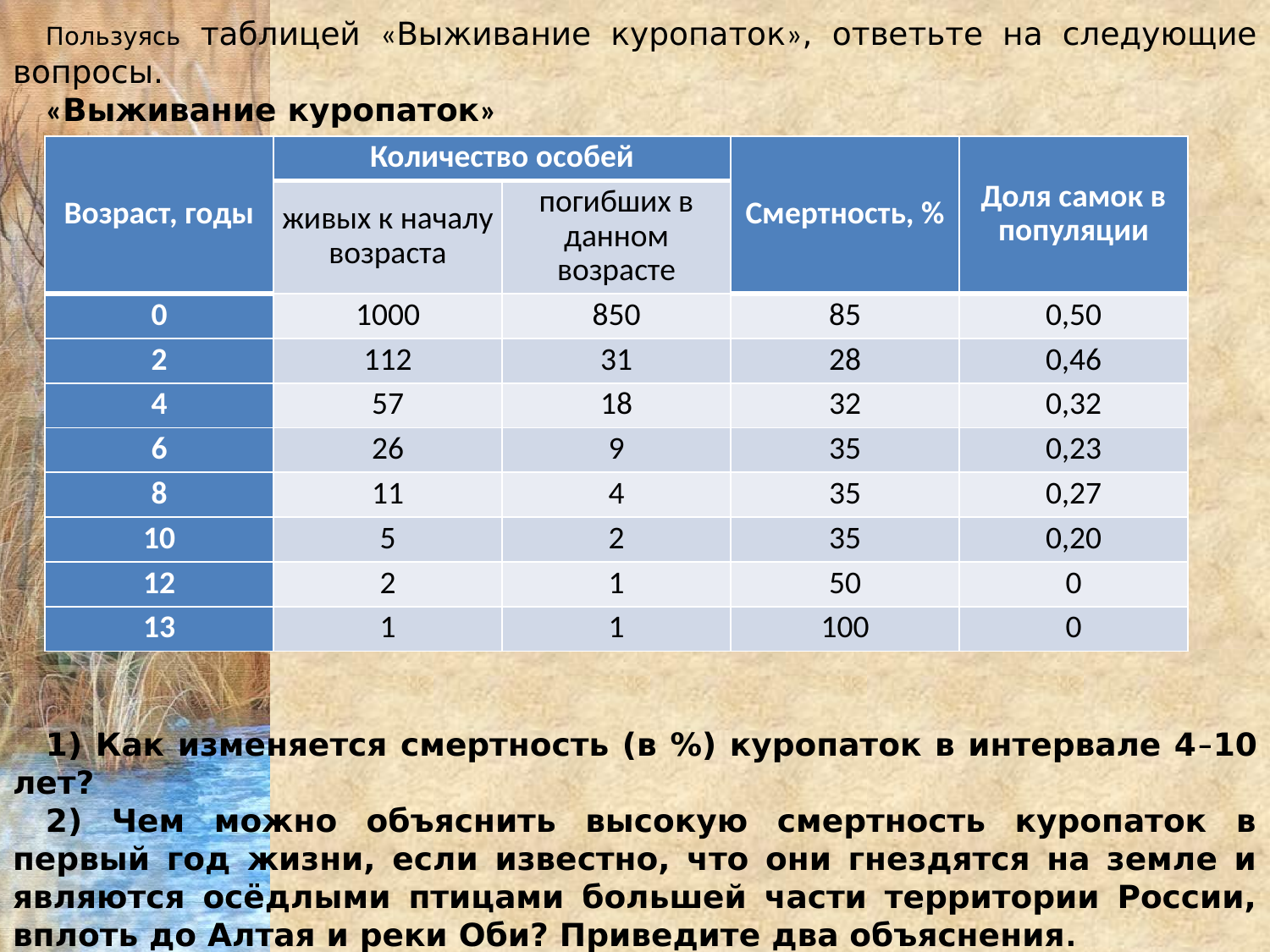

Пользуясь таблицей «Выживание куропаток», ответьте на следующие вопросы.
«Выживание куропаток»

1) Как изменяется смертность (в %) куропаток в интервале 4–10 лет?
2) Чем можно объяснить высокую смертность куропаток в первый год жизни, если известно, что они гнездятся на земле и являются осёдлыми птицами большей части территории России, вплоть до Алтая и реки Оби? Приведите два объяснения.
| Возраст, годы | Количество особей |  | Смертность, % | Доля самок в популяции |
| --- | --- | --- | --- | --- |
|  | живых к началу возраста | погибших в данном возрасте |  |  |
| 0 | 1000 | 850 | 85 | 0,50 |
| 2 | 112 | 31 | 28 | 0,46 |
| 4 | 57 | 18 | 32 | 0,32 |
| 6 | 26 | 9 | 35 | 0,23 |
| 8 | 11 | 4 | 35 | 0,27 |
| 10 | 5 | 2 | 35 | 0,20 |
| 12 | 2 | 1 | 50 | 0 |
| 13 | 1 | 1 | 100 | 0 |